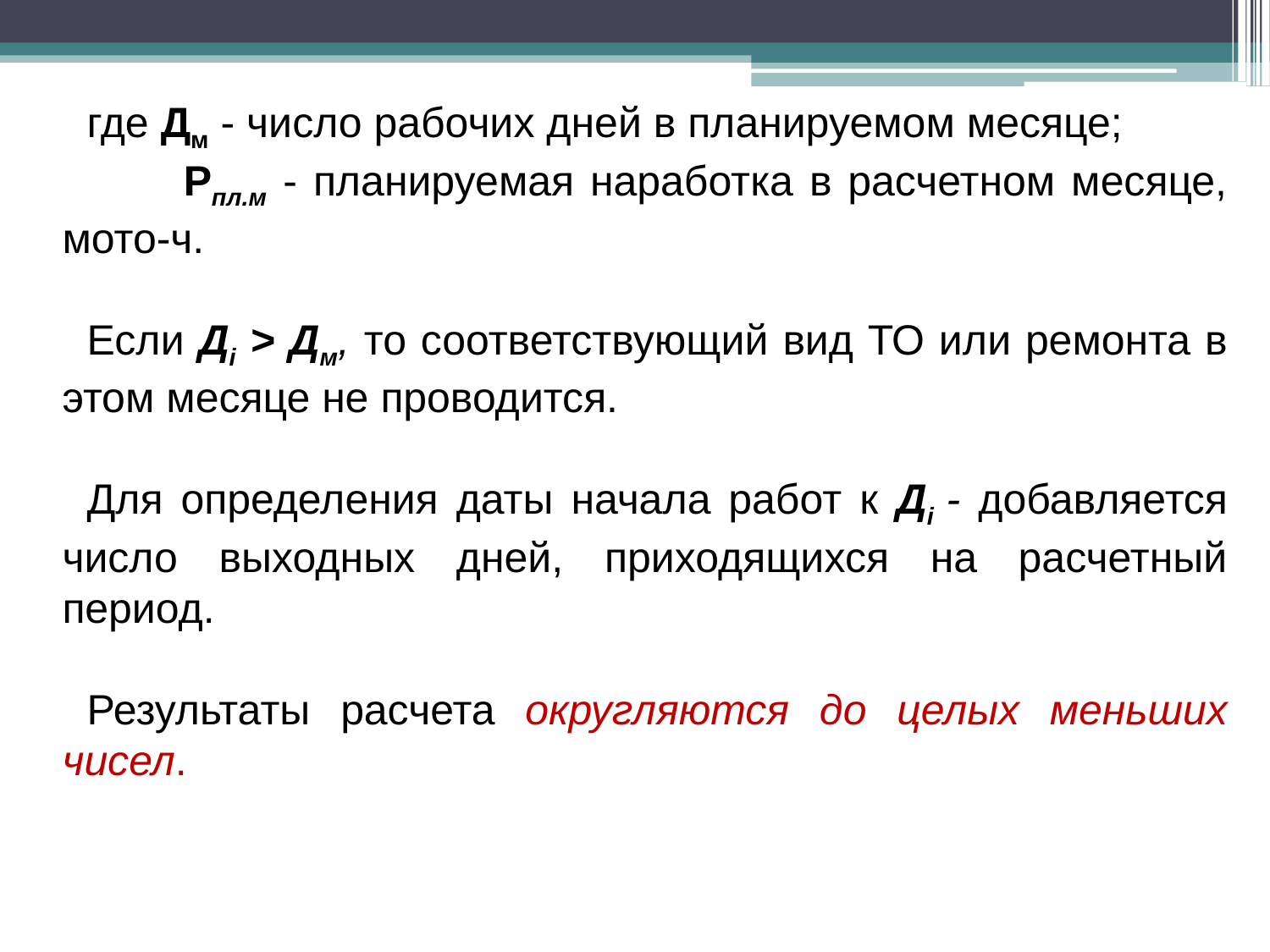

где Дм - число рабочих дней в планируемом месяце;
      Рпл.м - планируемая наработка в расчетном месяце, мото-ч.

Если Дi > Дм, то соответствующий вид ТО или ремонта в этом месяце не проводится.

Для определения даты начала работ к Дi - добавляется число выходных дней, приходящихся на расчетный период.

Результаты расчета округляются до целых меньших чисел.